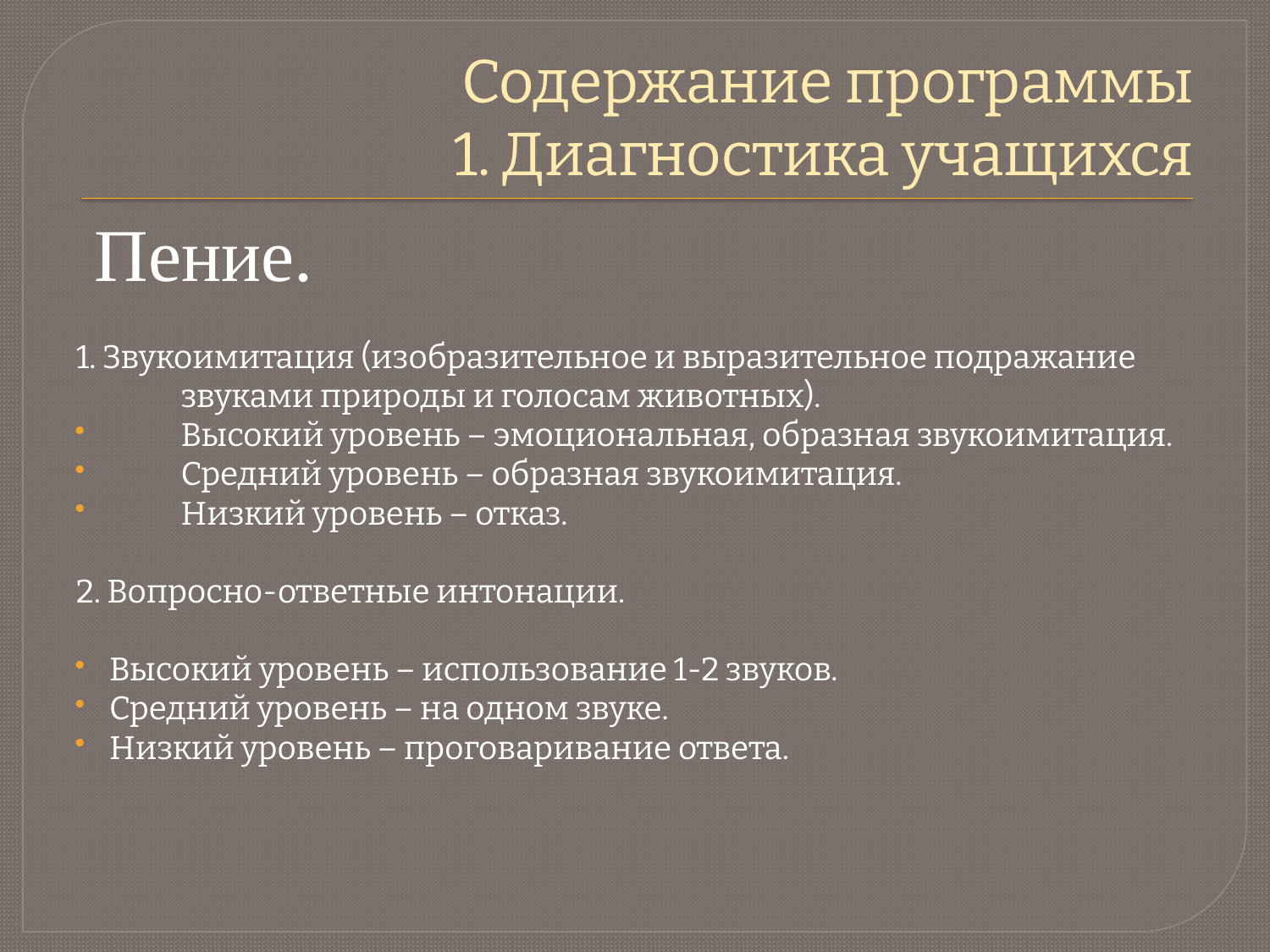

# Содержание программы 1. Диагностика учащихся
 Пение.

1. Звукоимитация (изобразительное и выразительное подражание звуками природы и голосам животных).
Высокий уровень – эмоциональная, образная звукоимитация.
Средний уровень – образная звукоимитация.
Низкий уровень – отказ.

2. Вопросно-ответные интонации.

Высокий уровень – использование 1-2 звуков.
Средний уровень – на одном звуке.
Низкий уровень – проговаривание ответа.